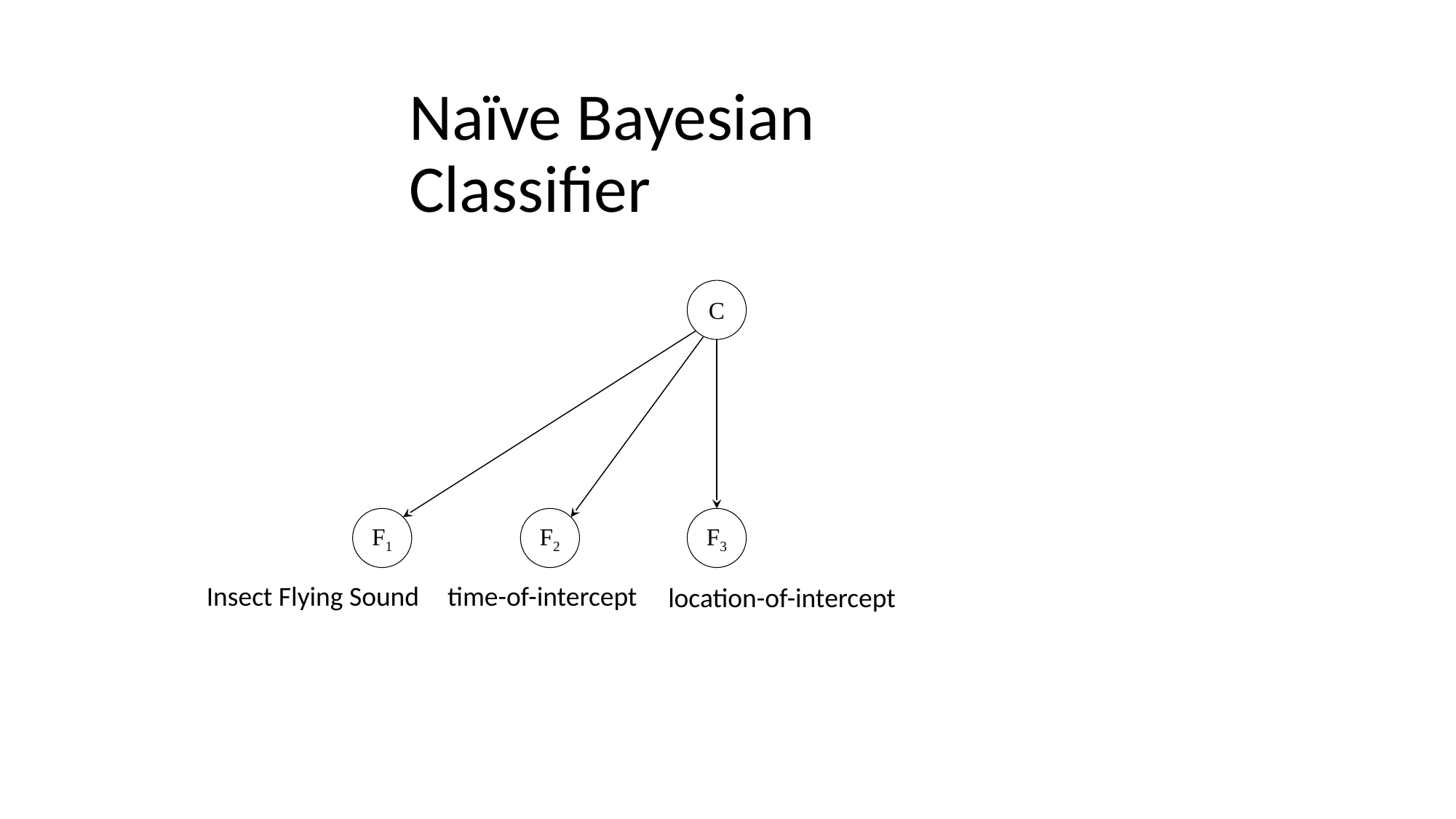

# Naïve Bayesian Classifier
C
F1
F2
time-of-intercept
F3
location-of-intercept
Insect Flying Sound